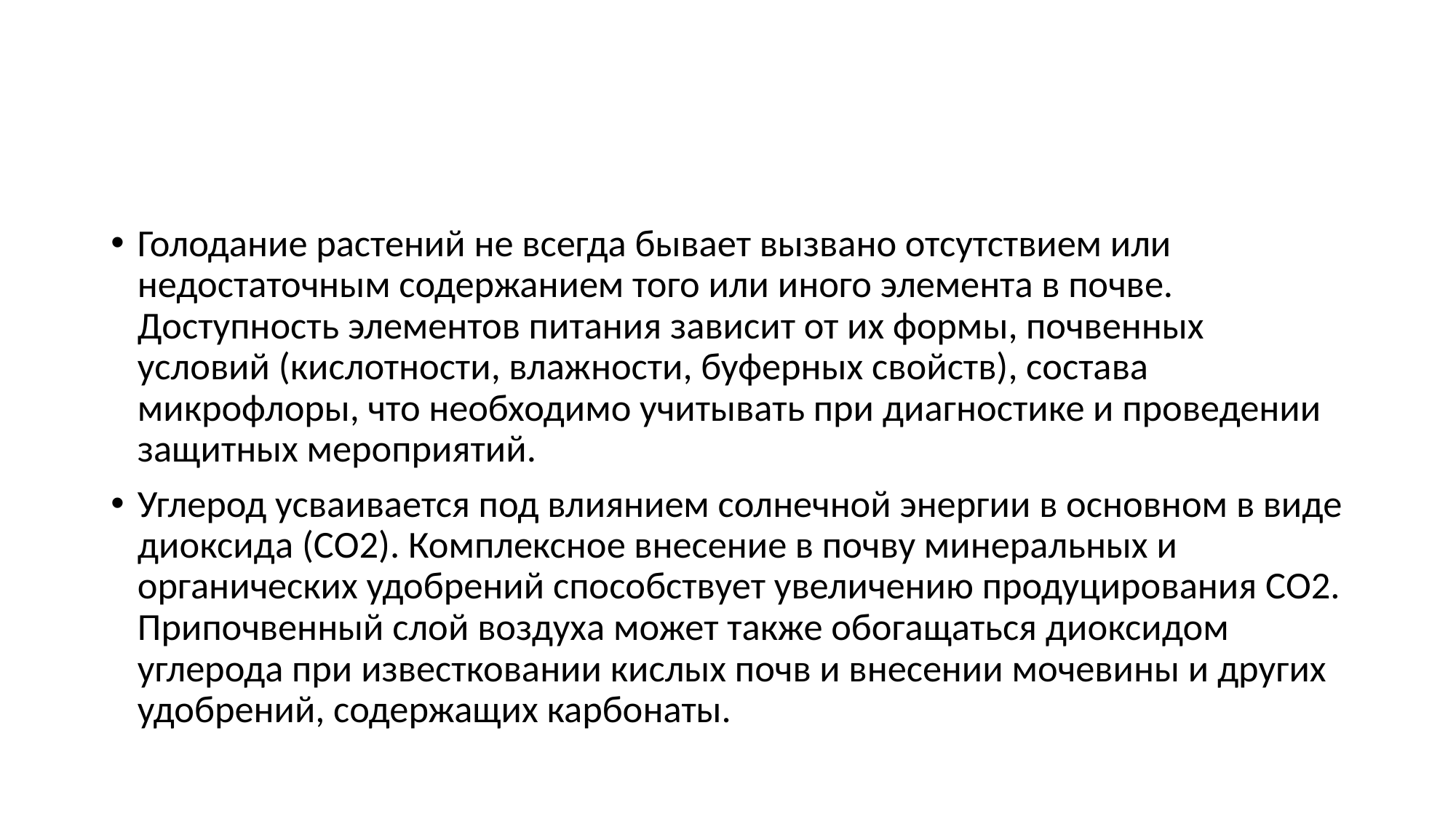

Голодание растений не всегда бывает вызвано отсутствием или недостаточным содержанием того или иного элемента в почве. Доступность элементов питания зависит от их формы, почвенных условий (кислотности, влажности, буферных свойств), состава микрофлоры, что необходимо учитывать при диагностике и проведении защитных мероприятий.
Углерод усваивается под влиянием солнечной энергии в основном в виде диоксида (СО2). Комплексное внесение в почву минеральных и органических удобрений способствует увеличению продуцирования СО2. Припочвенный слой воздуха может также обогащаться диоксидом углерода при известковании кислых почв и внесении мочевины и других удобрений, содержащих карбонаты.